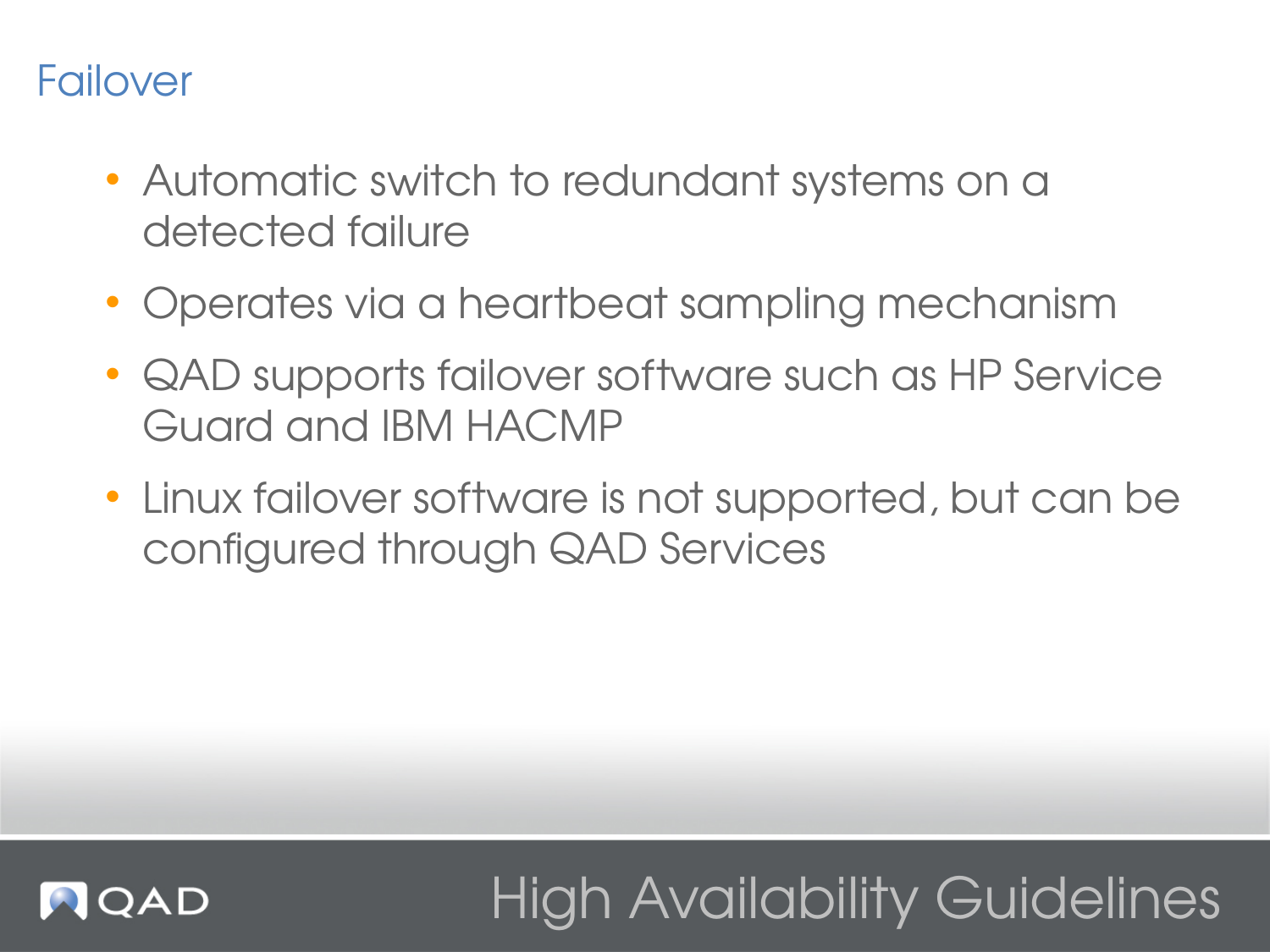

Failover
Automatic switch to redundant systems on a detected failure
Operates via a heartbeat sampling mechanism
QAD supports failover software such as HP Service Guard and IBM HACMP
Linux failover software is not supported, but can be configured through QAD Services

# High Availability Guidelines